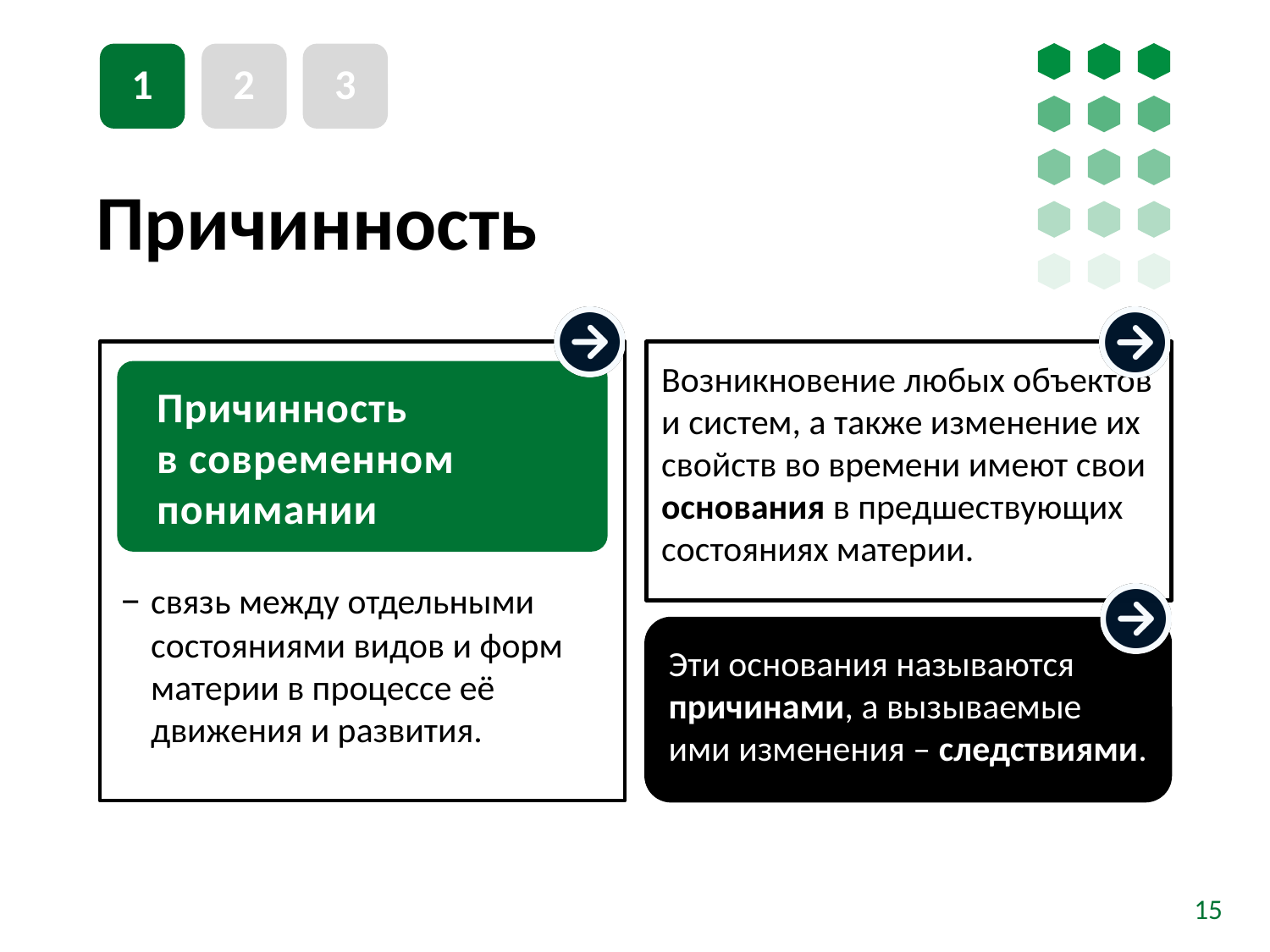

1
2
3
# Причинность

‒ связь между отдельными состояниями видов и форм материи в процессе её движения и развития.
Возникновение любых объектов и систем, а также изменение их свойств во времени имеют свои основания в предшествующих состояниях материи.
Причинность
в современном понимании

Эти основания называются причинами, а вызываемые
ими изменения – следствиями.
15